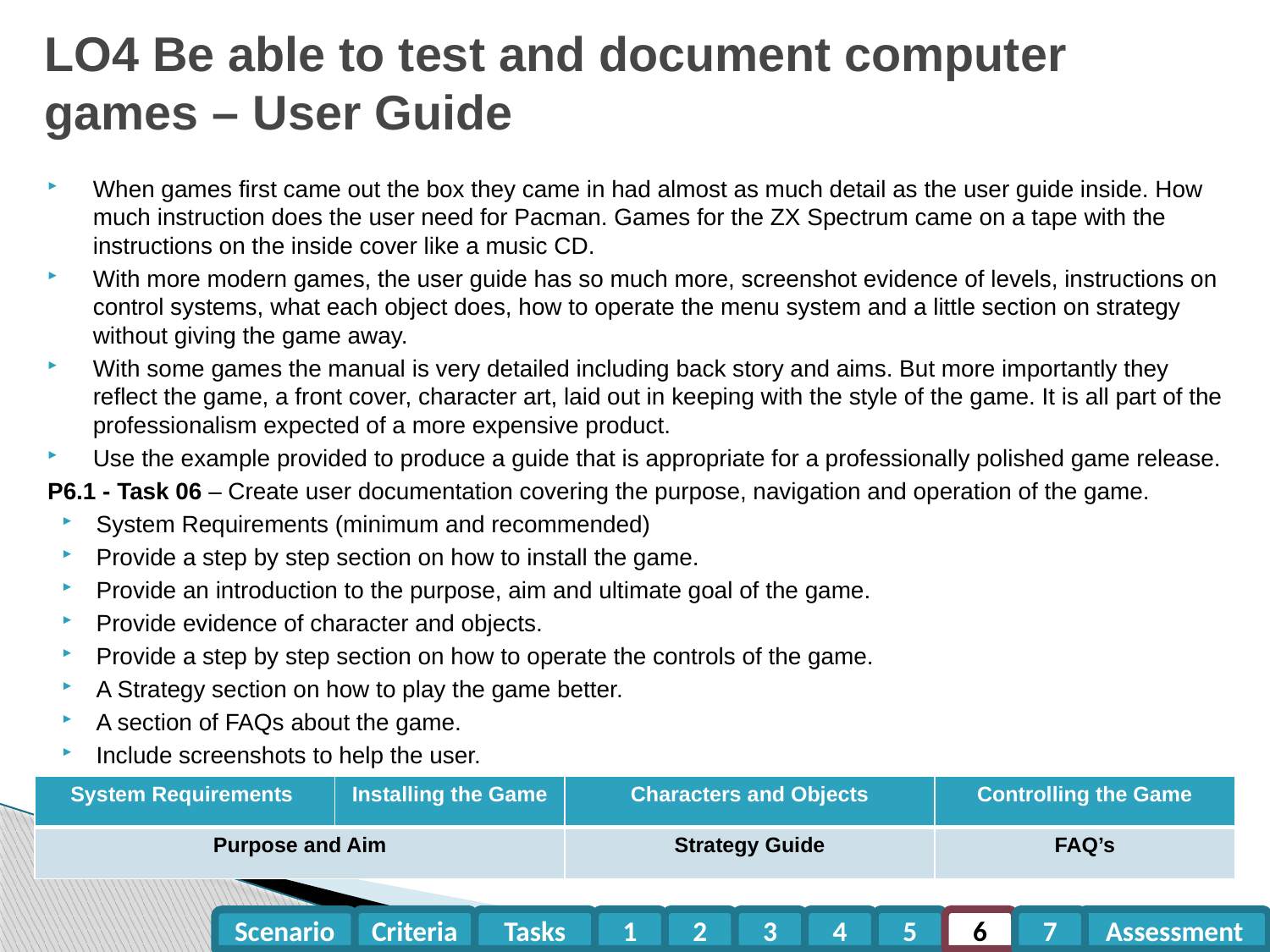

# LO4 Be able to test and document computer games – User Guide
When games first came out the box they came in had almost as much detail as the user guide inside. How much instruction does the user need for Pacman. Games for the ZX Spectrum came on a tape with the instructions on the inside cover like a music CD.
With more modern games, the user guide has so much more, screenshot evidence of levels, instructions on control systems, what each object does, how to operate the menu system and a little section on strategy without giving the game away.
With some games the manual is very detailed including back story and aims. But more importantly they reflect the game, a front cover, character art, laid out in keeping with the style of the game. It is all part of the professionalism expected of a more expensive product.
Use the example provided to produce a guide that is appropriate for a professionally polished game release.
P6.1 - Task 06 – Create user documentation covering the purpose, navigation and operation of the game.
System Requirements (minimum and recommended)
Provide a step by step section on how to install the game.
Provide an introduction to the purpose, aim and ultimate goal of the game.
Provide evidence of character and objects.
Provide a step by step section on how to operate the controls of the game.
A Strategy section on how to play the game better.
A section of FAQs about the game.
Include screenshots to help the user.
| System Requirements | Installing the Game | Characters and Objects | Controlling the Game |
| --- | --- | --- | --- |
| Purpose and Aim |  | Strategy Guide | FAQ’s |
Criteria
Tasks
1
2
3
4
5
6
7
Assessment
Scenario